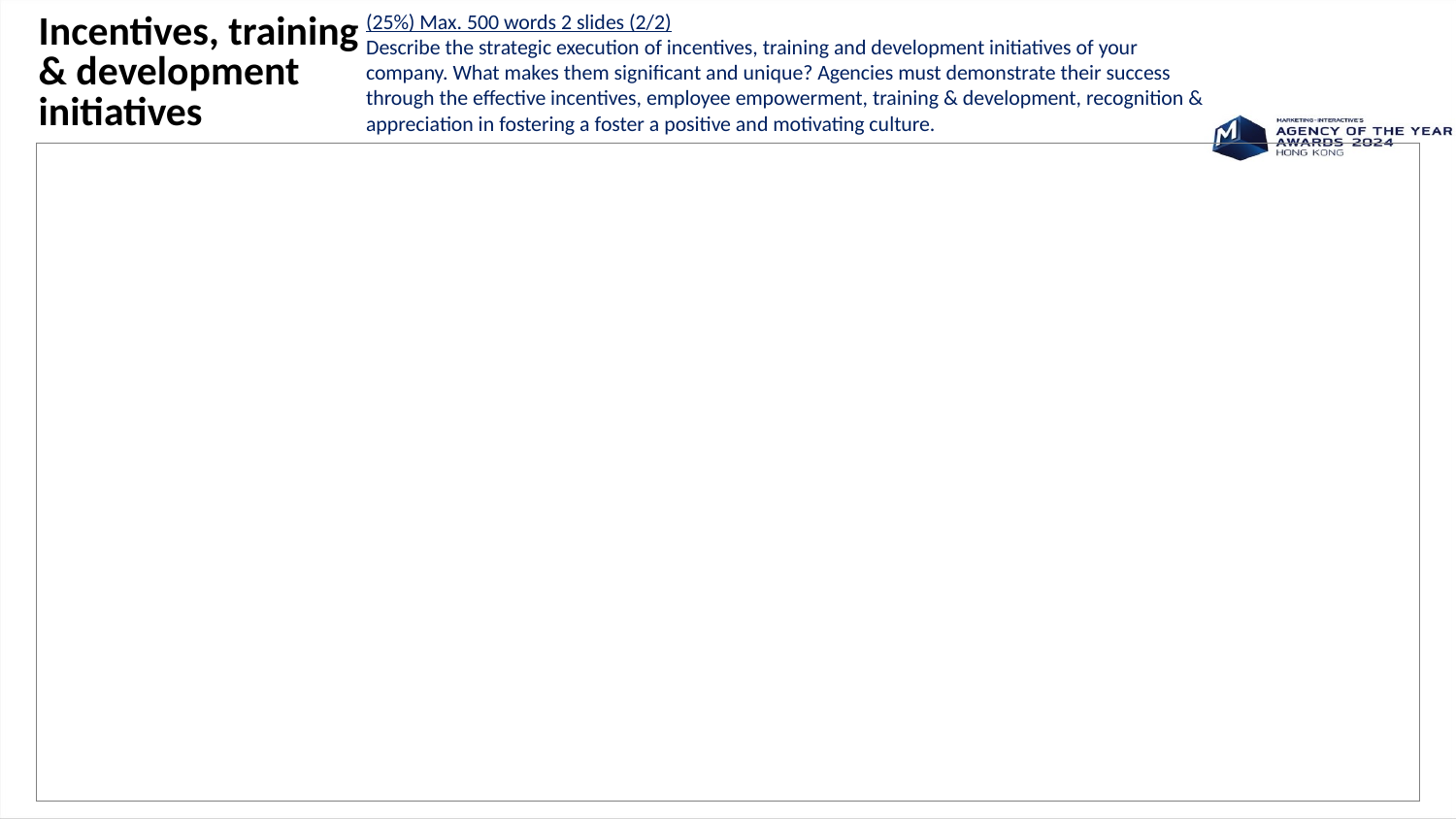

(25%) Max. 500 words 2 slides (2/2)
Describe the strategic execution of incentives, training and development initiatives of your company. What makes them significant and unique? Agencies must demonstrate their success through the effective incentives, employee empowerment, training & development, recognition & appreciation in fostering a foster a positive and motivating culture.
Incentives, training & development initiatives
|  |
| --- |